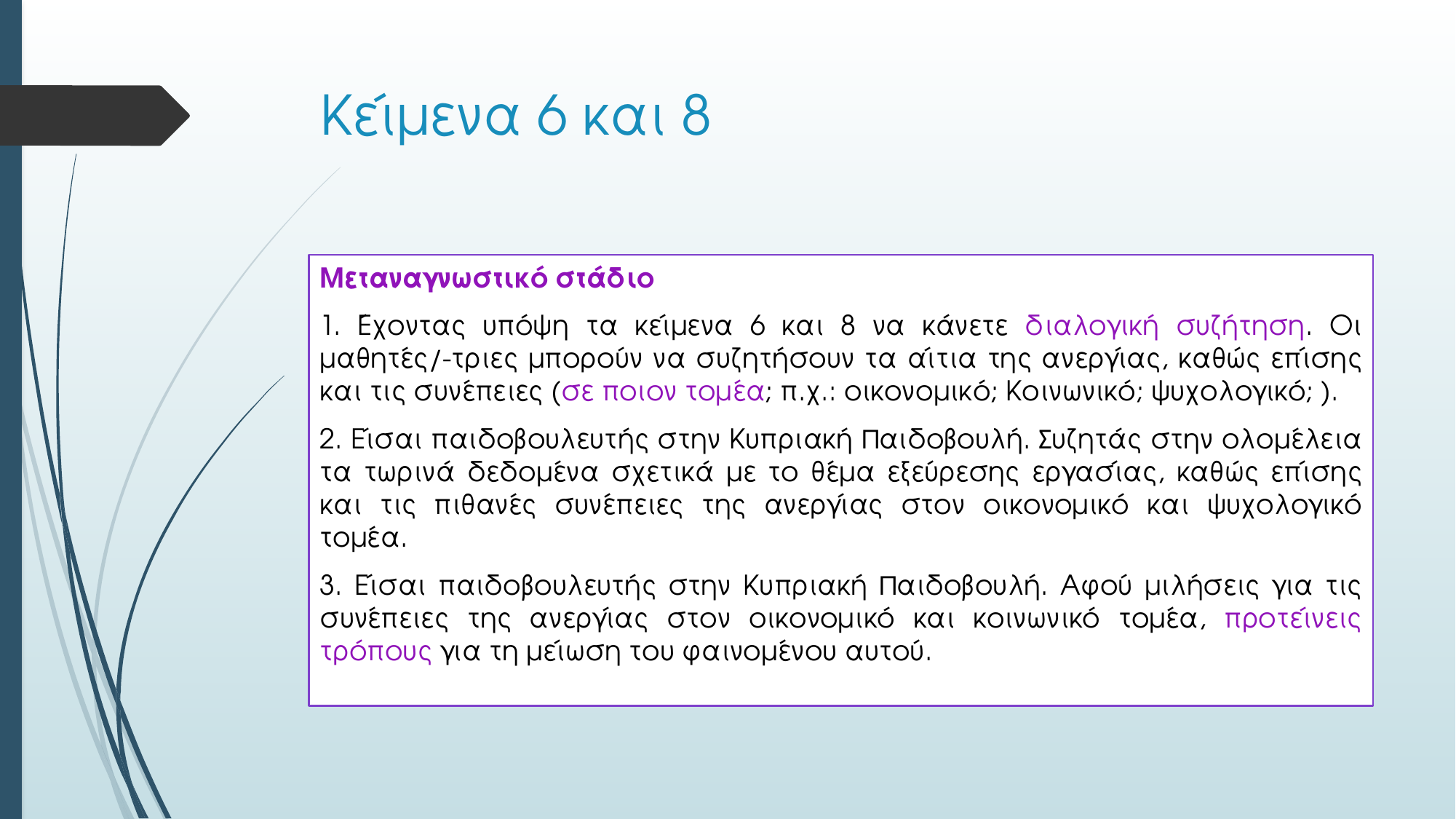

# Κείμενα 6 και 8
Μεταναγνωστικό στάδιο
1. Έχοντας υπόψη τα κείμενα 6 και 8 να κάνετε διαλογική συζήτηση. Οι μαθητές/-τριες μπορούν να συζητήσουν τα αίτια της ανεργίας, καθώς επίσης και τις συνέπειες (σε ποιον τομέα; π.χ.: οικονομικό; Κοινωνικό; ψυχολογικό; ).
2. Είσαι παιδοβουλευτής στην Κυπριακή Παιδοβουλή. Συζητάς στην ολομέλεια τα τωρινά δεδομένα σχετικά με το θέμα εξεύρεσης εργασίας, καθώς επίσης και τις πιθανές συνέπειες της ανεργίας στον οικονομικό και ψυχολογικό τομέα.
3. Είσαι παιδοβουλευτής στην Κυπριακή Παιδοβουλή. Αφού μιλήσεις για τις συνέπειες της ανεργίας στον οικονομικό και κοινωνικό τομέα, προτείνεις τρόπους για τη μείωση του φαινομένου αυτού.